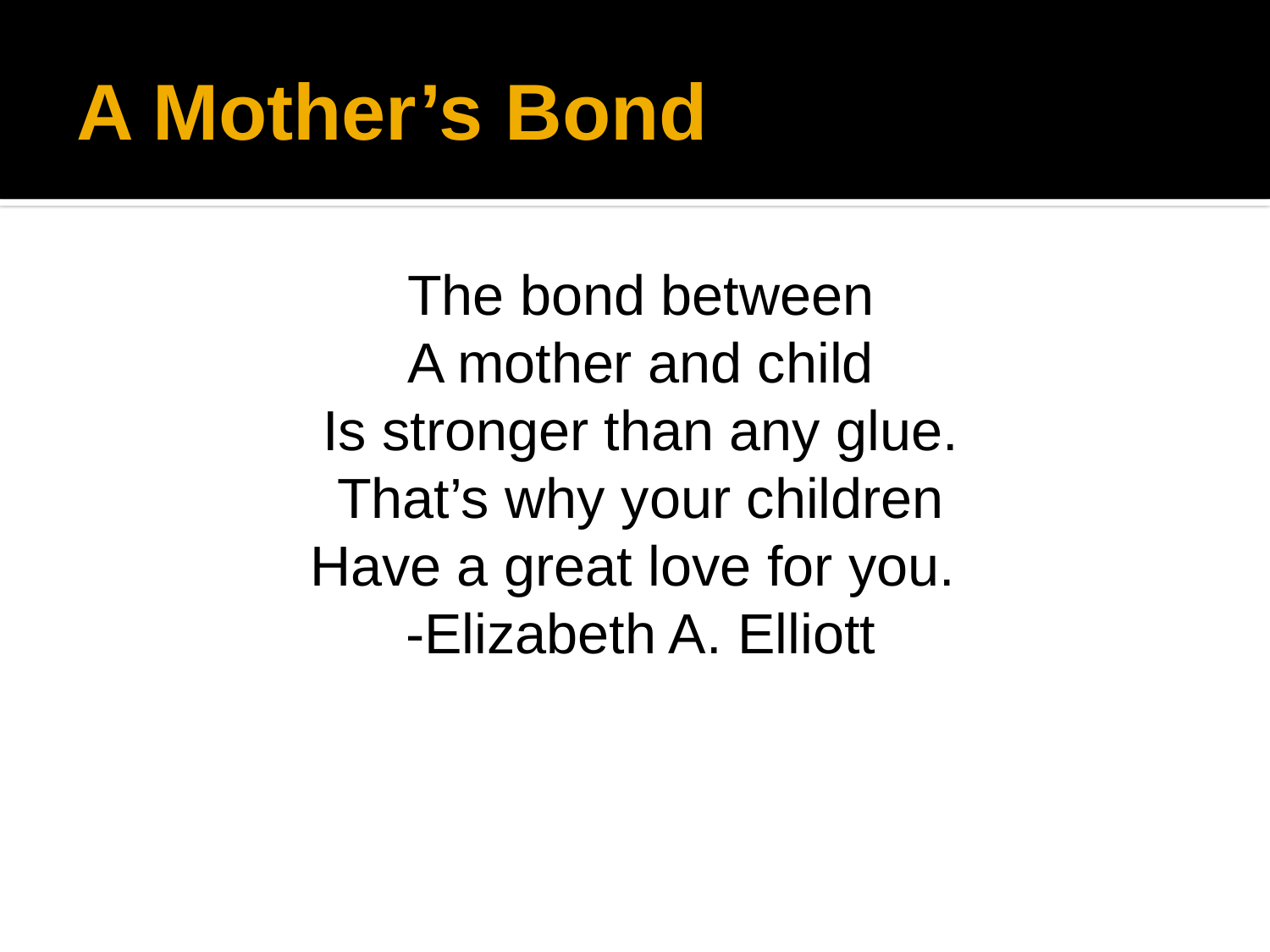

# A Mother’s Bond
The bond between
A mother and child
Is stronger than any glue.
That’s why your children
Have a great love for you.
-Elizabeth A. Elliott